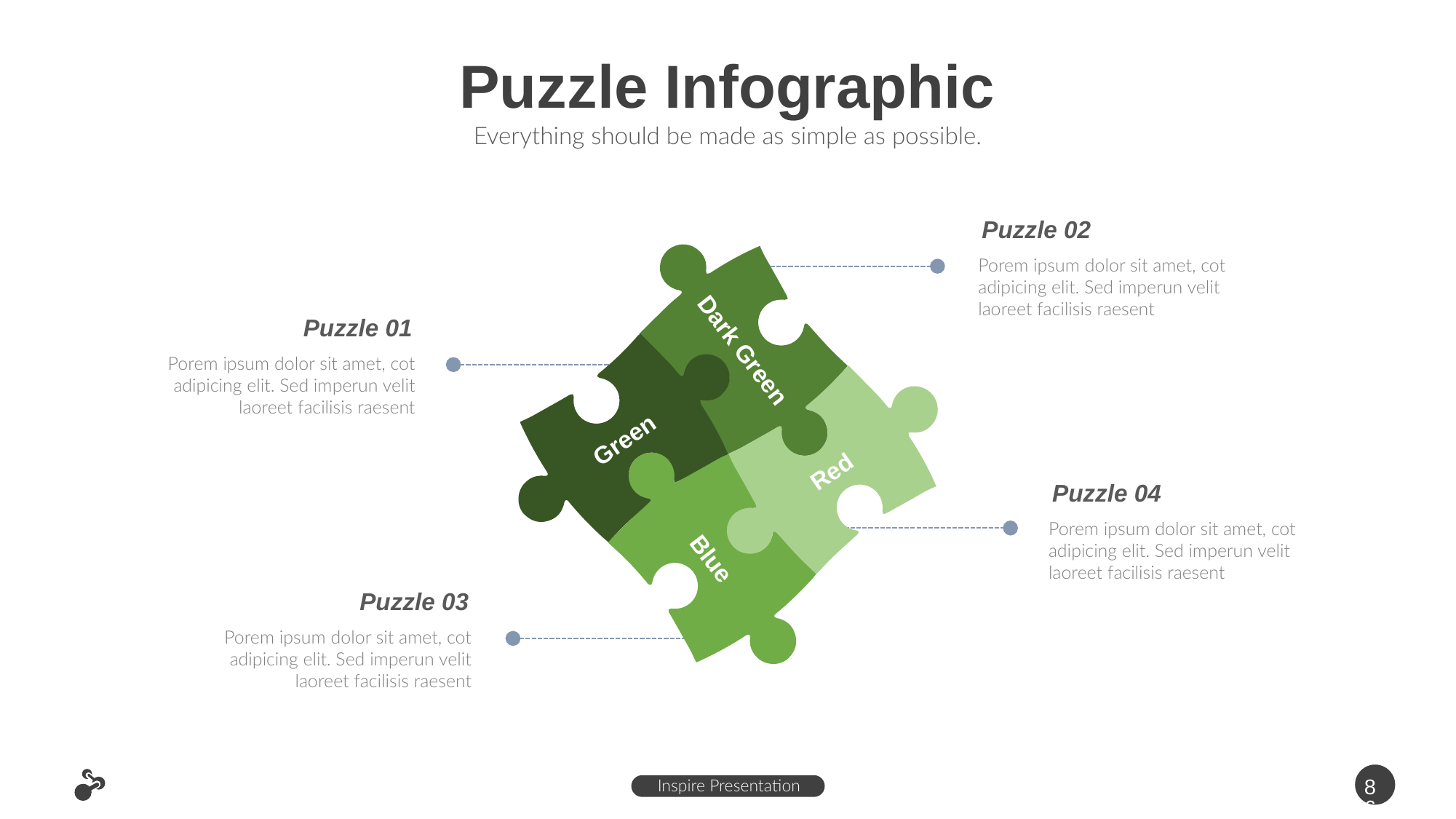

Puzzle Infographic
Everything should be made as simple as possible.
Puzzle 02
Porem ipsum dolor sit amet, cot adipicing elit. Sed imperun velit laoreet facilisis raesent

Dark Green

Green
Red

Blue
Puzzle 01
Porem ipsum dolor sit amet, cot adipicing elit. Sed imperun velit laoreet facilisis raesent
Puzzle 04
Porem ipsum dolor sit amet, cot adipicing elit. Sed imperun velit laoreet facilisis raesent
Puzzle 03
Porem ipsum dolor sit amet, cot adipicing elit. Sed imperun velit laoreet facilisis raesent

86

Inspire Presentation